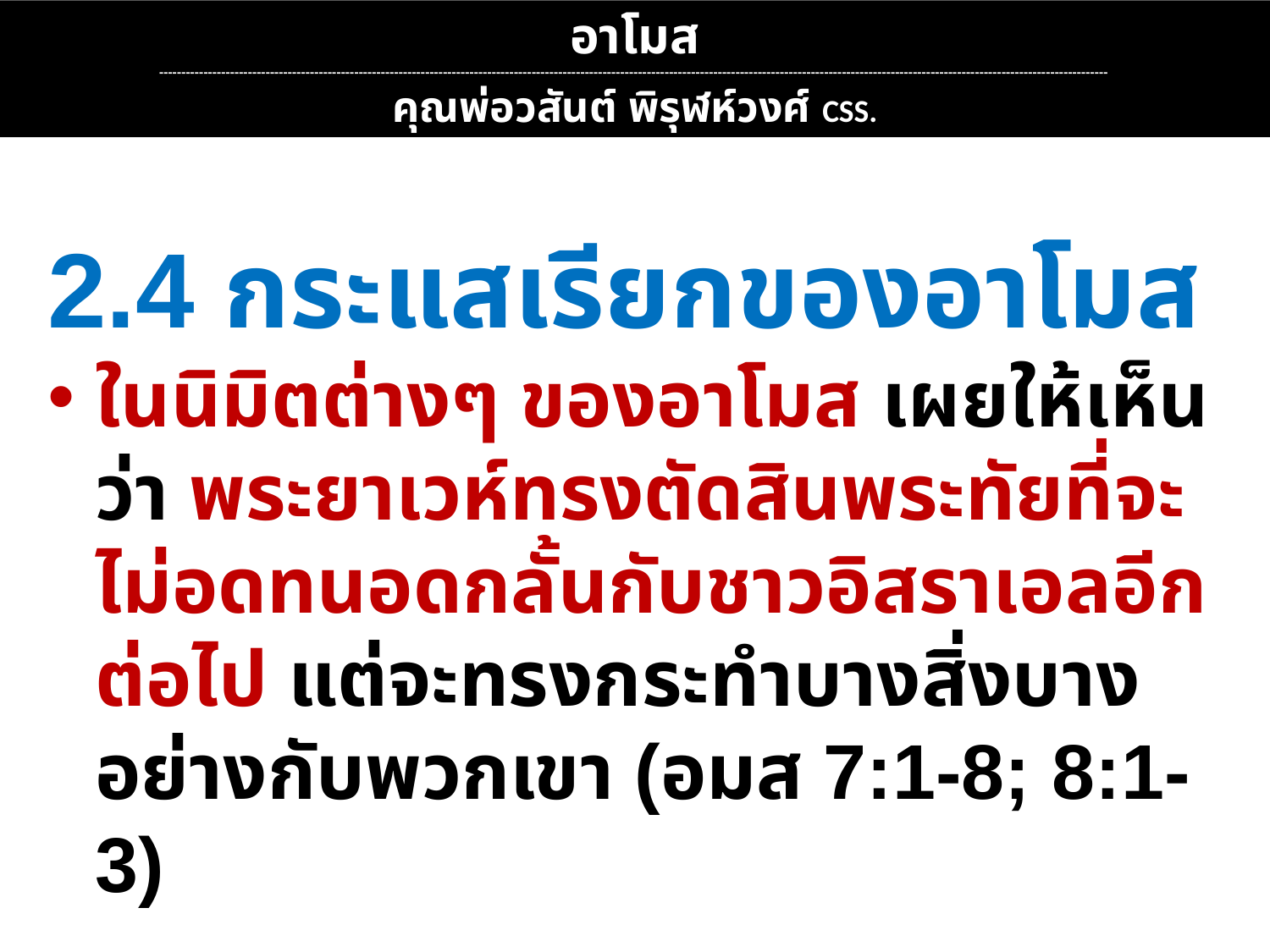

อาโมส
----------------------------------------------------------------------------------------------------------------------------------------------------------------------------------------------------------------------
คุณพ่อวสันต์ พิรุฬห์วงศ์ CSS.
2.4 กระแสเรียกของอาโมส
ในนิมิตต่างๆ ของอาโมส เผยให้เห็นว่า พระยาเวห์ทรงตัดสินพระทัยที่จะไม่อดทนอดกลั้นกับชาวอิสราเอลอีกต่อไป แต่จะทรงกระทำบางสิ่งบางอย่างกับพวกเขา (อมส 7:1-8; 8:1-3)